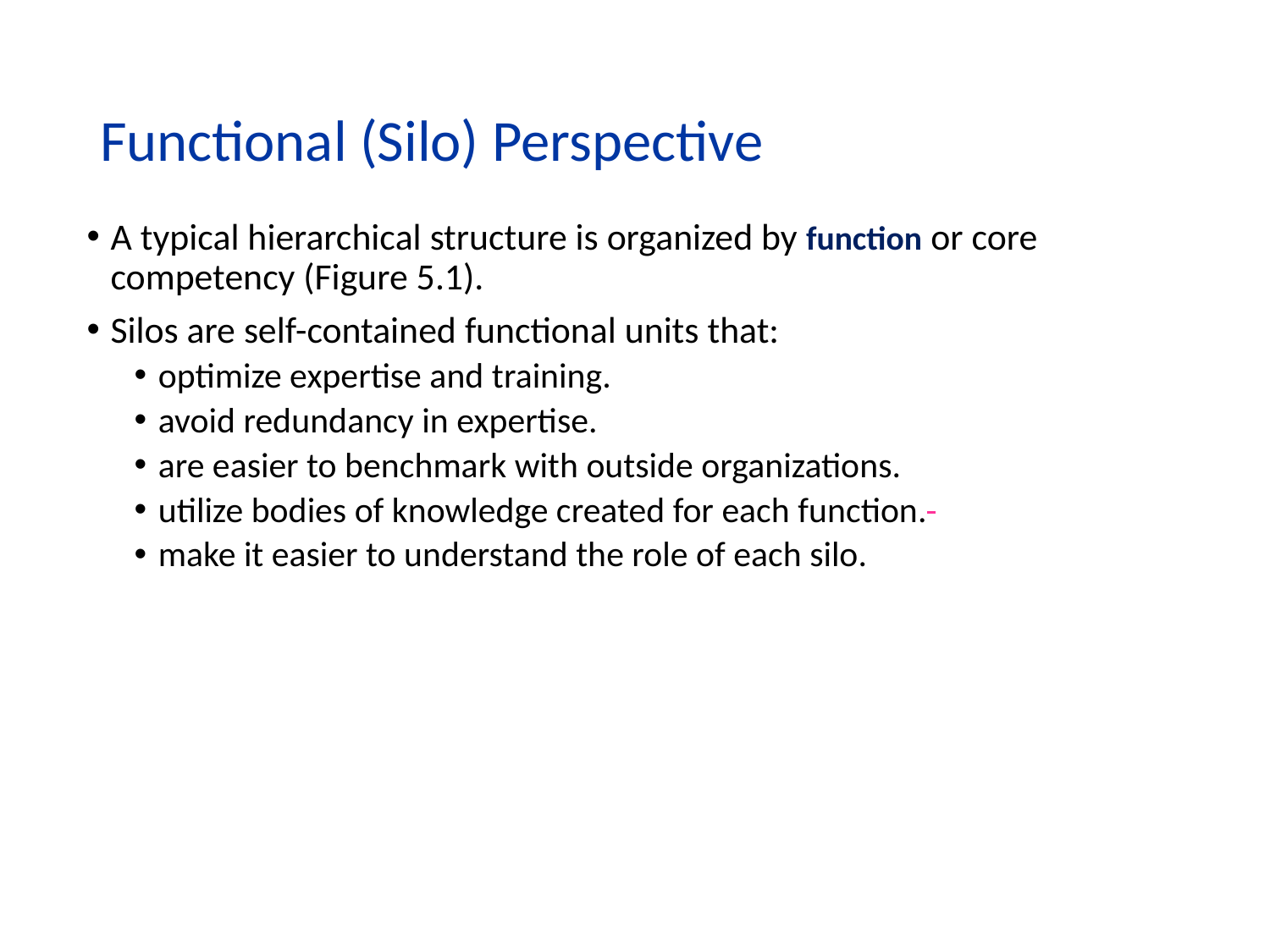

# Functional (Silo) Perspective
A typical hierarchical structure is organized by function or core competency (Figure 5.1).
Silos are self-contained functional units that:
optimize expertise and training.
avoid redundancy in expertise.
are easier to benchmark with outside organizations.
utilize bodies of knowledge created for each function.
make it easier to understand the role of each silo.